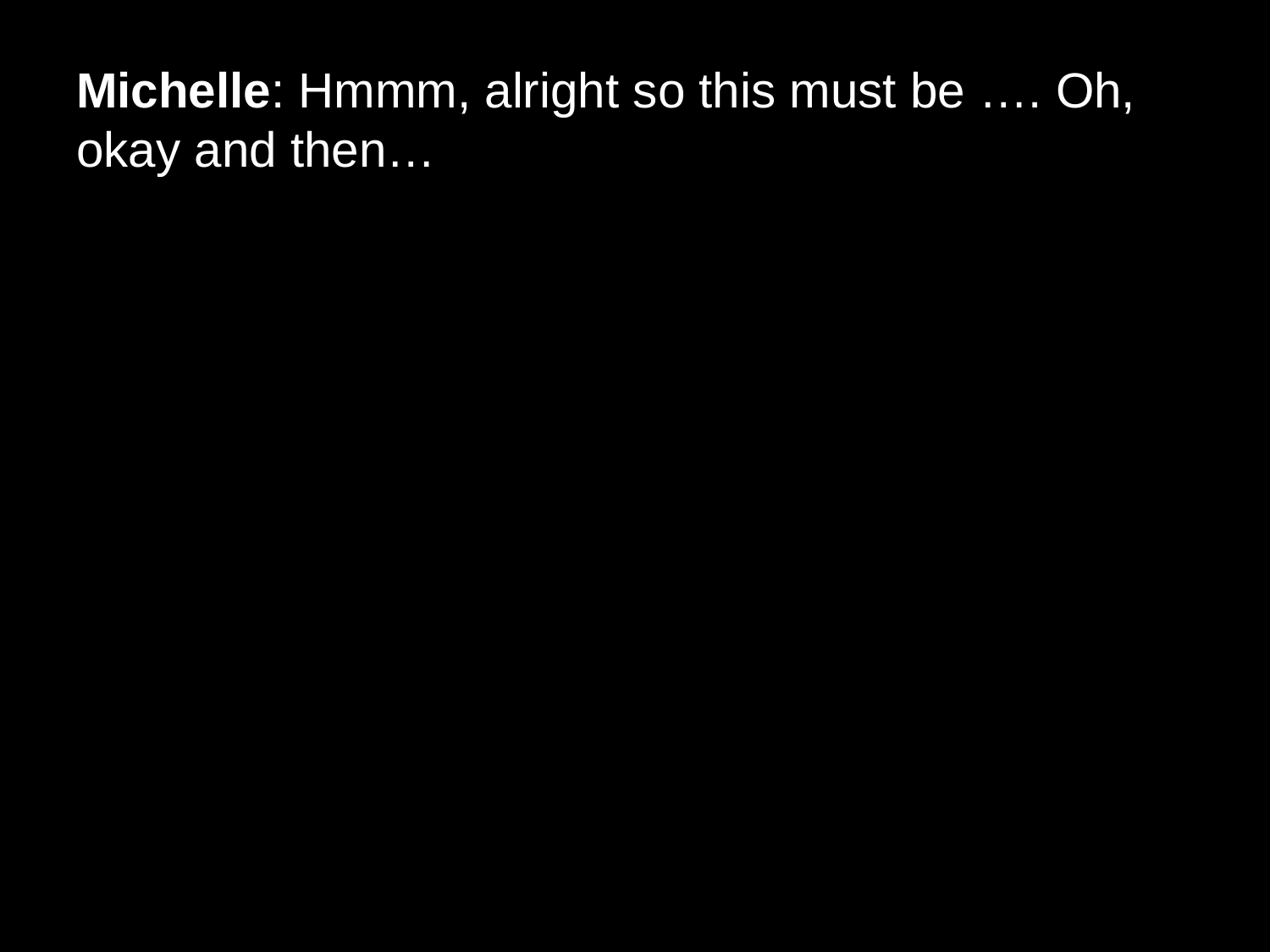

# Michelle: Hmmm, alright so this must be …. Oh, okay and then…